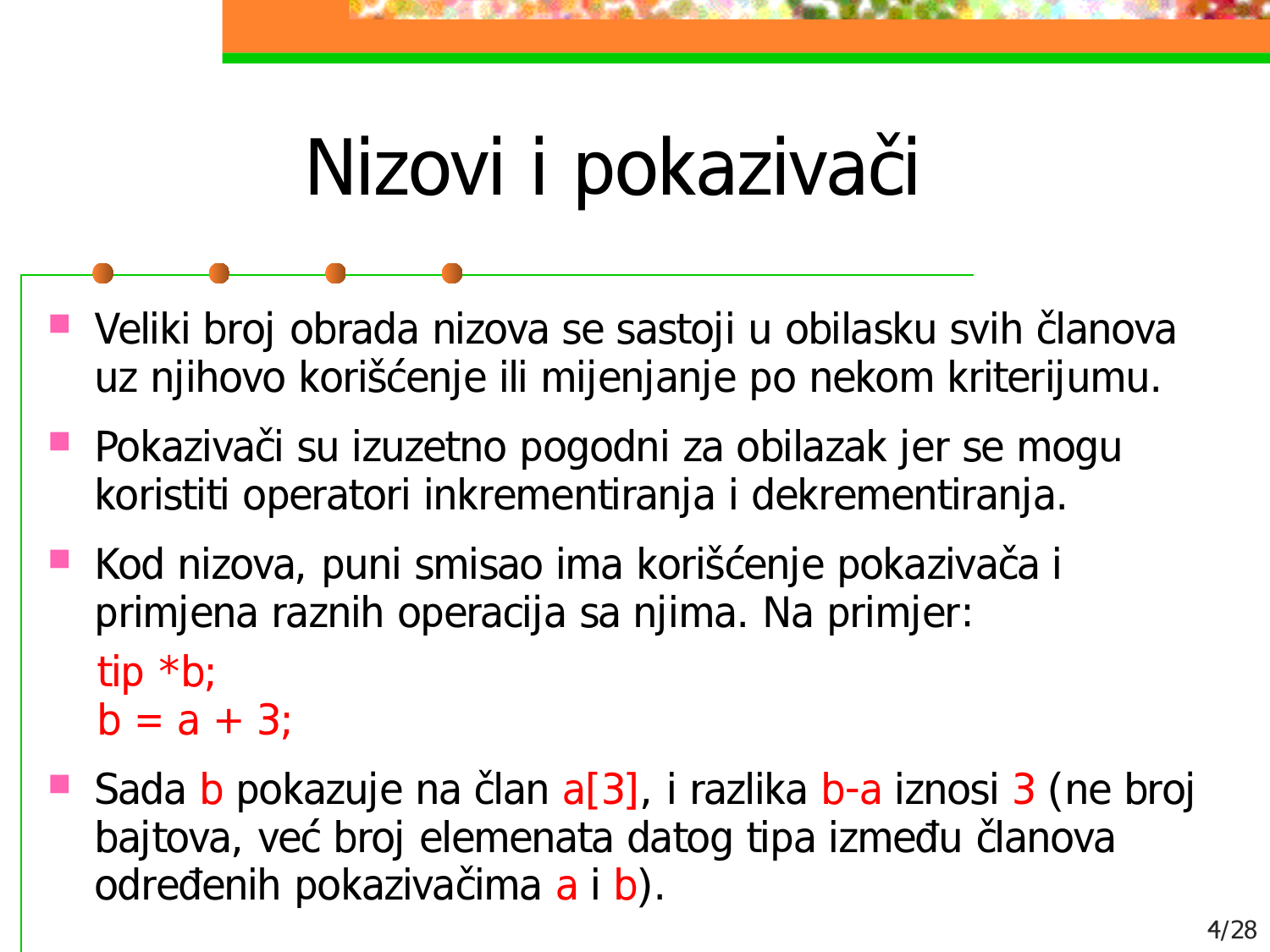

# Nizovi i pokazivači
Veliki broj obrada nizova se sastoji u obilasku svih članova uz njihovo korišćenje ili mijenjanje po nekom kriterijumu.
Pokazivači su izuzetno pogodni za obilazak jer se mogu koristiti operatori inkrementiranja i dekrementiranja.
Kod nizova, puni smisao ima korišćenje pokazivača i primjena raznih operacija sa njima. Na primjer:
tip *b;
b = a + 3;
Sada b pokazuje na član a[3], i razlika b-a iznosi 3 (ne broj bajtova, već broj elemenata datog tipa između članova određenih pokazivačima a i b).
4/28